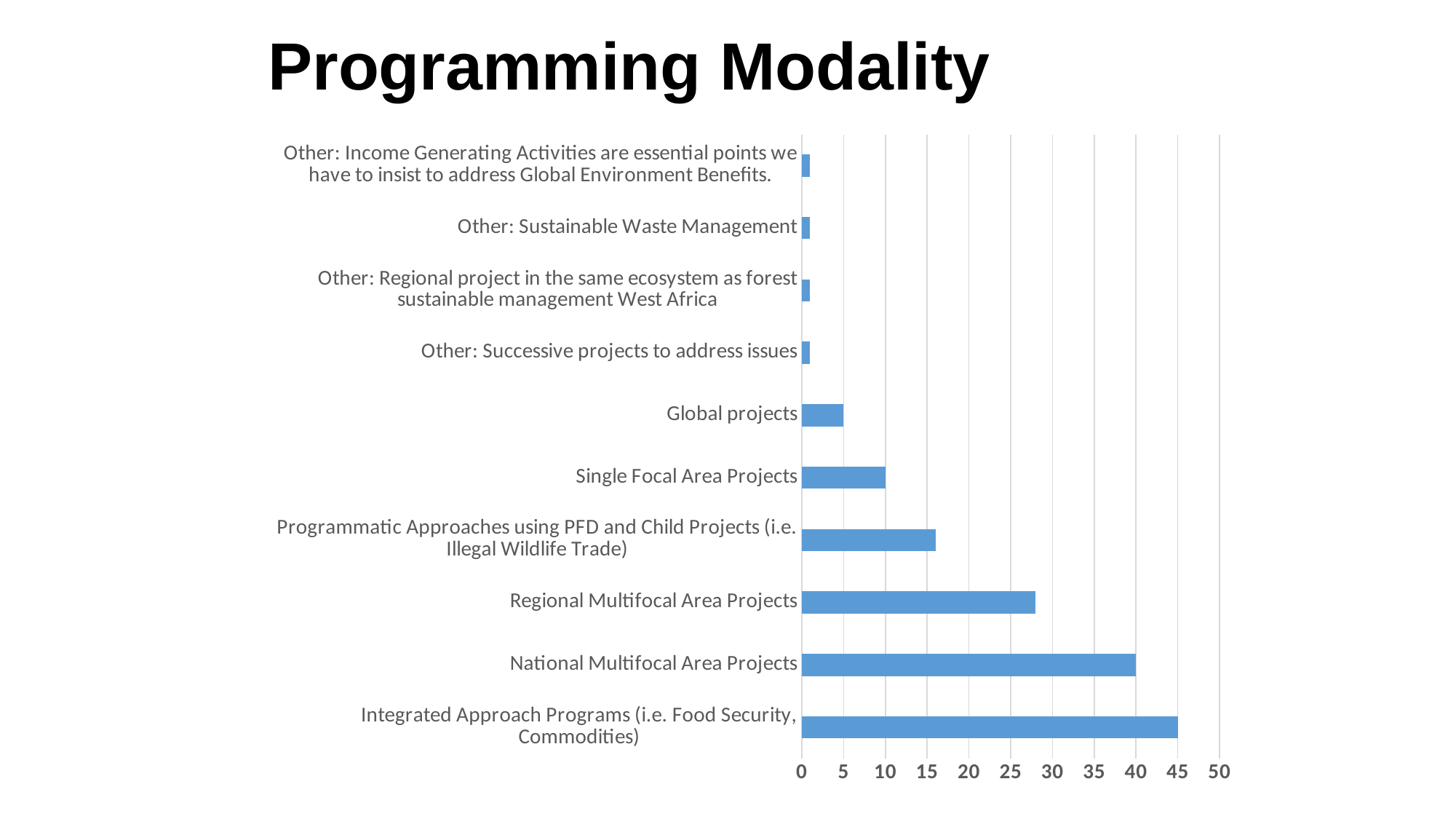

# Programming Modality

### Chart

| Category | Count |
|---|---|
| Integrated Approach Programs (i.e. Food Security, Commodities) | 45.0 |
| National Multifocal Area Projects | 40.0 |
| Regional Multifocal Area Projects | 28.0 |
| Programmatic Approaches using PFD and Child Projects (i.e. Illegal Wildlife Trade) | 16.0 |
| Single Focal Area Projects | 10.0 |
| Global projects | 5.0 |
| Other: Successive projects to address issues | 1.0 |
| Other: Regional project in the same ecosystem as forest sustainable management West Africa | 1.0 |
| Other: Sustainable Waste Management | 1.0 |
| Other: Income Generating Activities are essential points we have to insist to address Global Environment Benefits. | 1.0 |